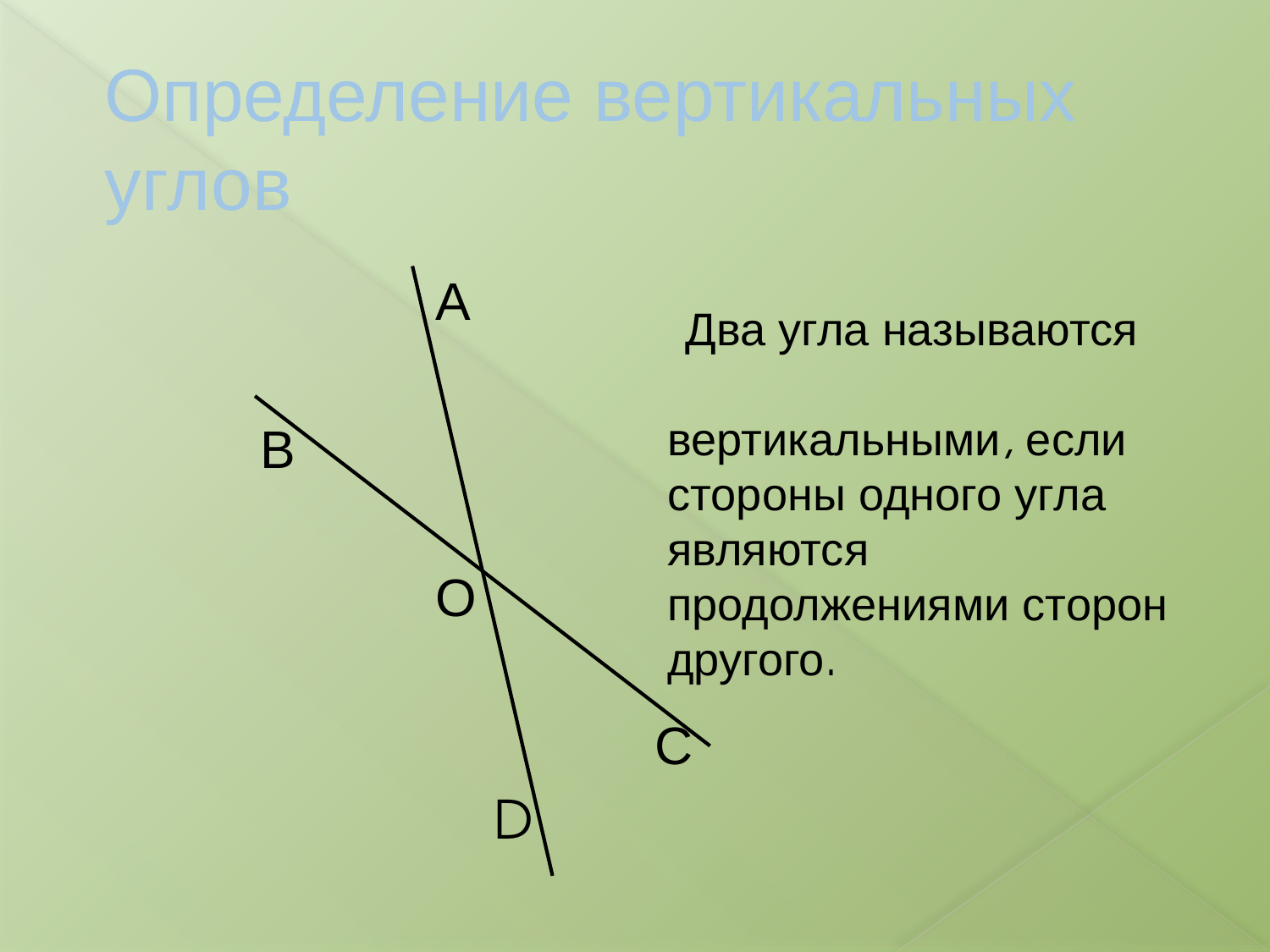

# Определение вертикальных углов
                        А

            В

                        О

                                       С
                            D
  Два угла называются                                вертикальными, если стороны одного угла являются продолжениями сторон другого.